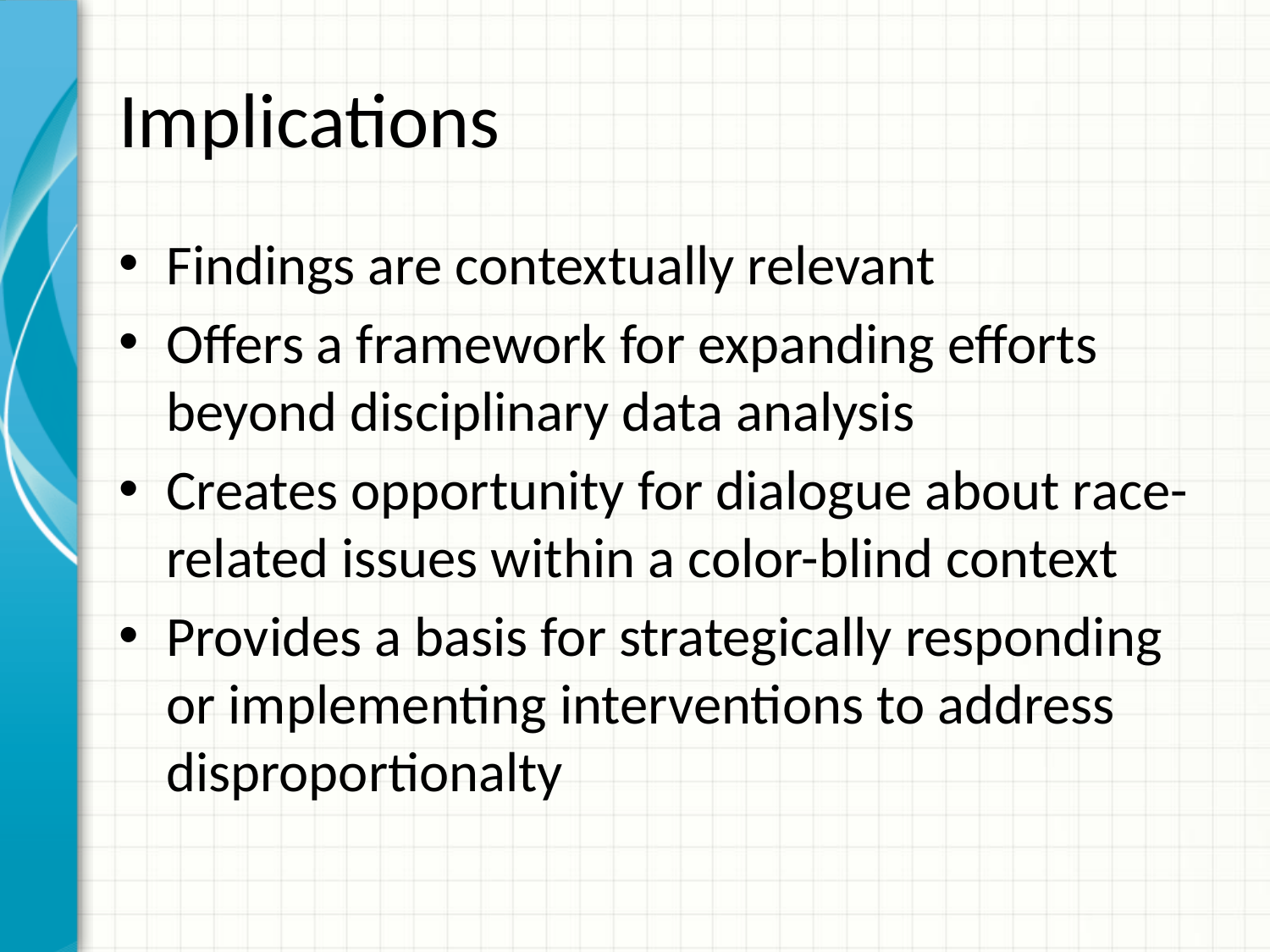

# Implications
Findings are contextually relevant
Offers a framework for expanding efforts beyond disciplinary data analysis
Creates opportunity for dialogue about race-related issues within a color-blind context
Provides a basis for strategically responding or implementing interventions to address disproportionalty